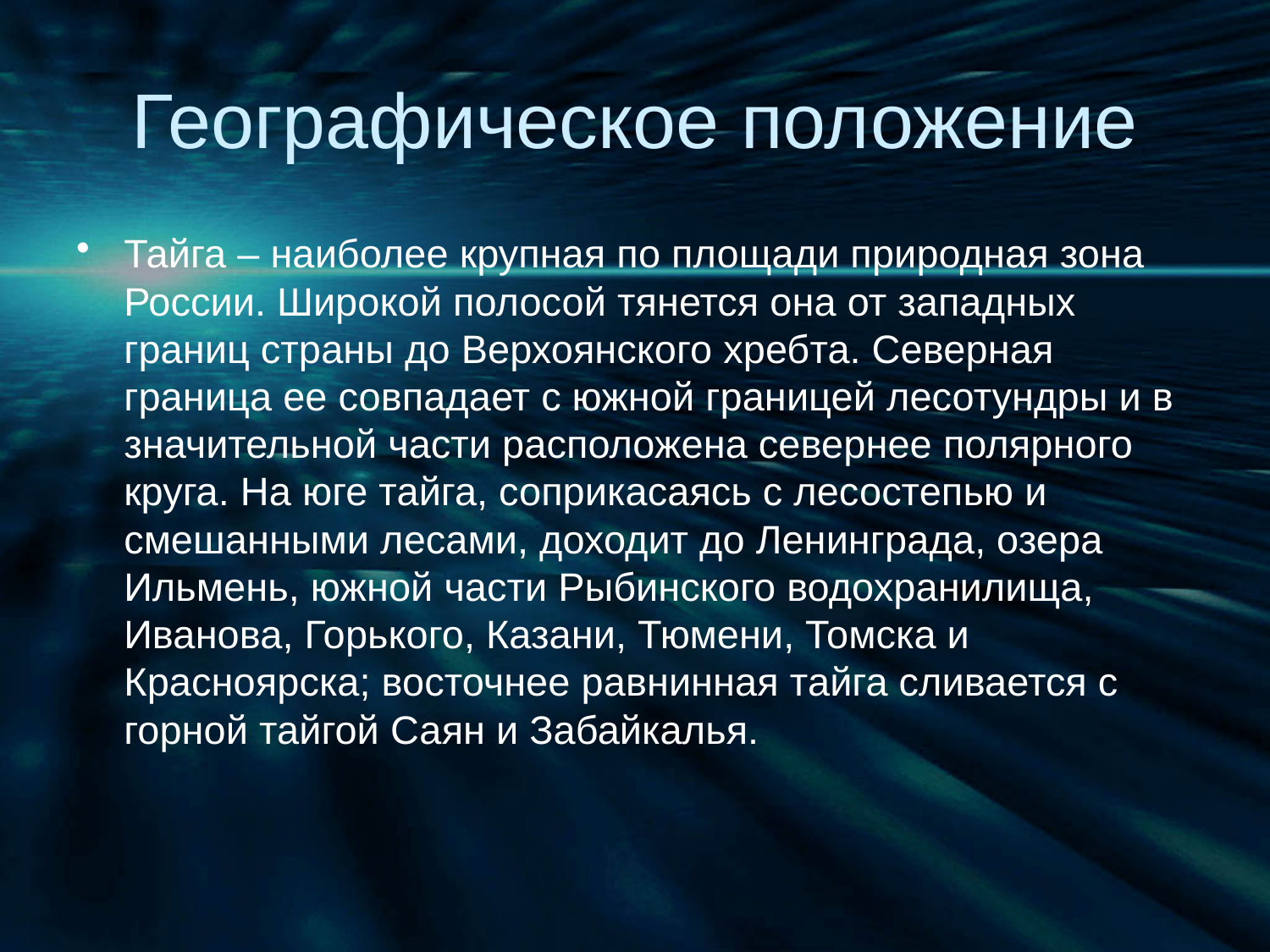

# Географическое положение
Тайга – наиболее крупная по площади природная зона России. Широкой полосой тянется она от западных границ страны до Верхоянского хребта. Северная граница ее совпадает с южной границей лесотундры и в значительной части расположена севернее полярного круга. На юге тайга, соприкасаясь с лесостепью и смешанными лесами, доходит до Ленинграда, озера Ильмень, южной части Рыбинского водохранилища, Иванова, Горького, Казани, Тюмени, Томска и Красноярска; восточнее равнинная тайга сливается с горной тайгой Саян и Забайкалья.